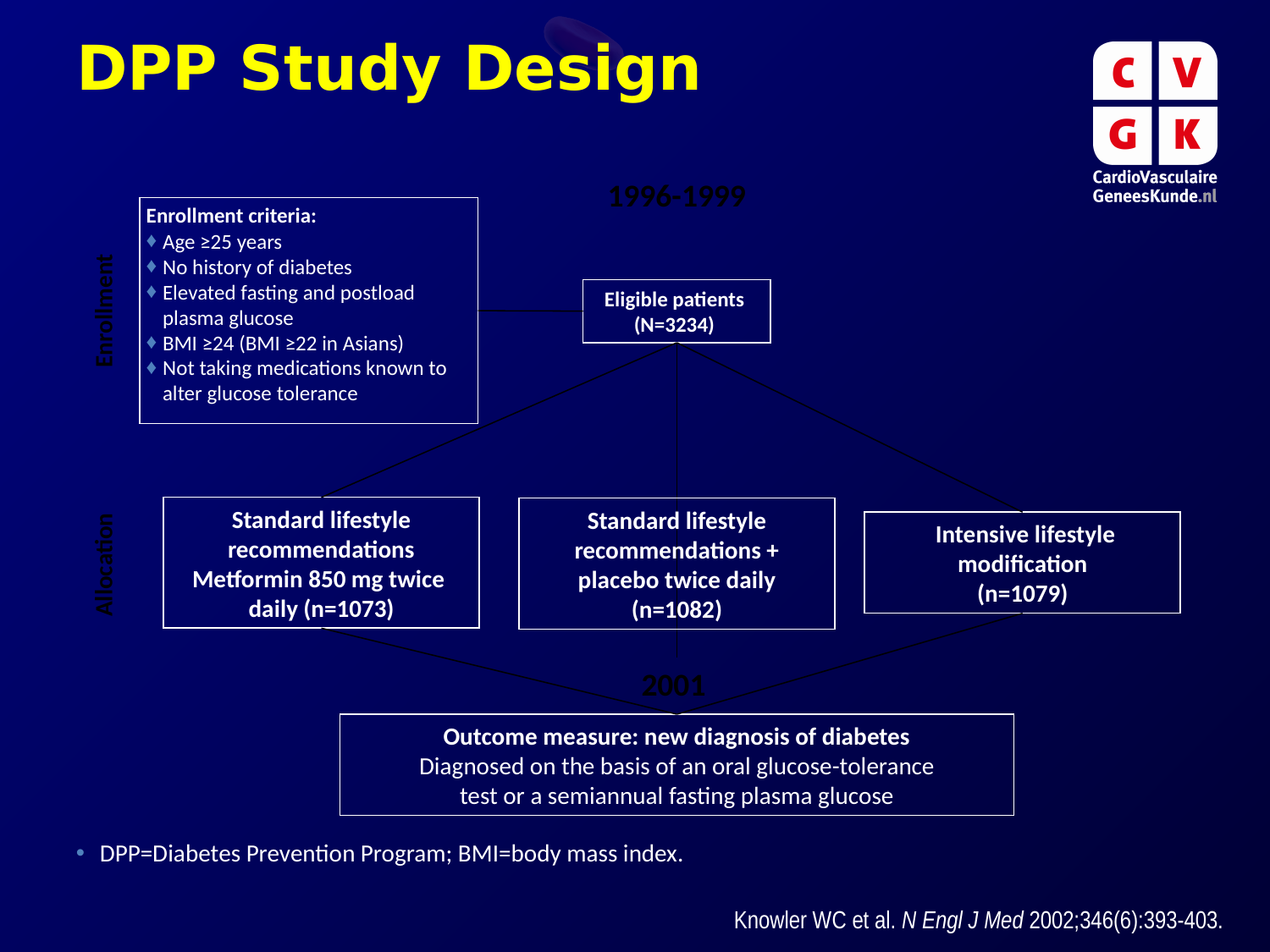

DPP Study Design
1996-1999
Enrollment criteria:
Age ≥25 years
No history of diabetes
Elevated fasting and postload
plasma glucose
BMI ≥24 (BMI ≥22 in Asians)
Not taking medications known to
alter glucose tolerance
Eligible patients
(N=3234)
Enrollment
Standard lifestyle recommendations
Metformin 850 mg twice
daily (n=1073)
Standard lifestyle recommendations +
placebo twice daily
(n=1082)
 Intensive lifestyle modification
(n=1079)
Allocation
2001
Outcome measure: new diagnosis of diabetes
Diagnosed on the basis of an oral glucose-tolerance
test or a semiannual fasting plasma glucose

DPP=Diabetes Prevention Program; BMI=body mass index.

Knowler WC et al. N Engl J Med 2002;346(6):393-403.